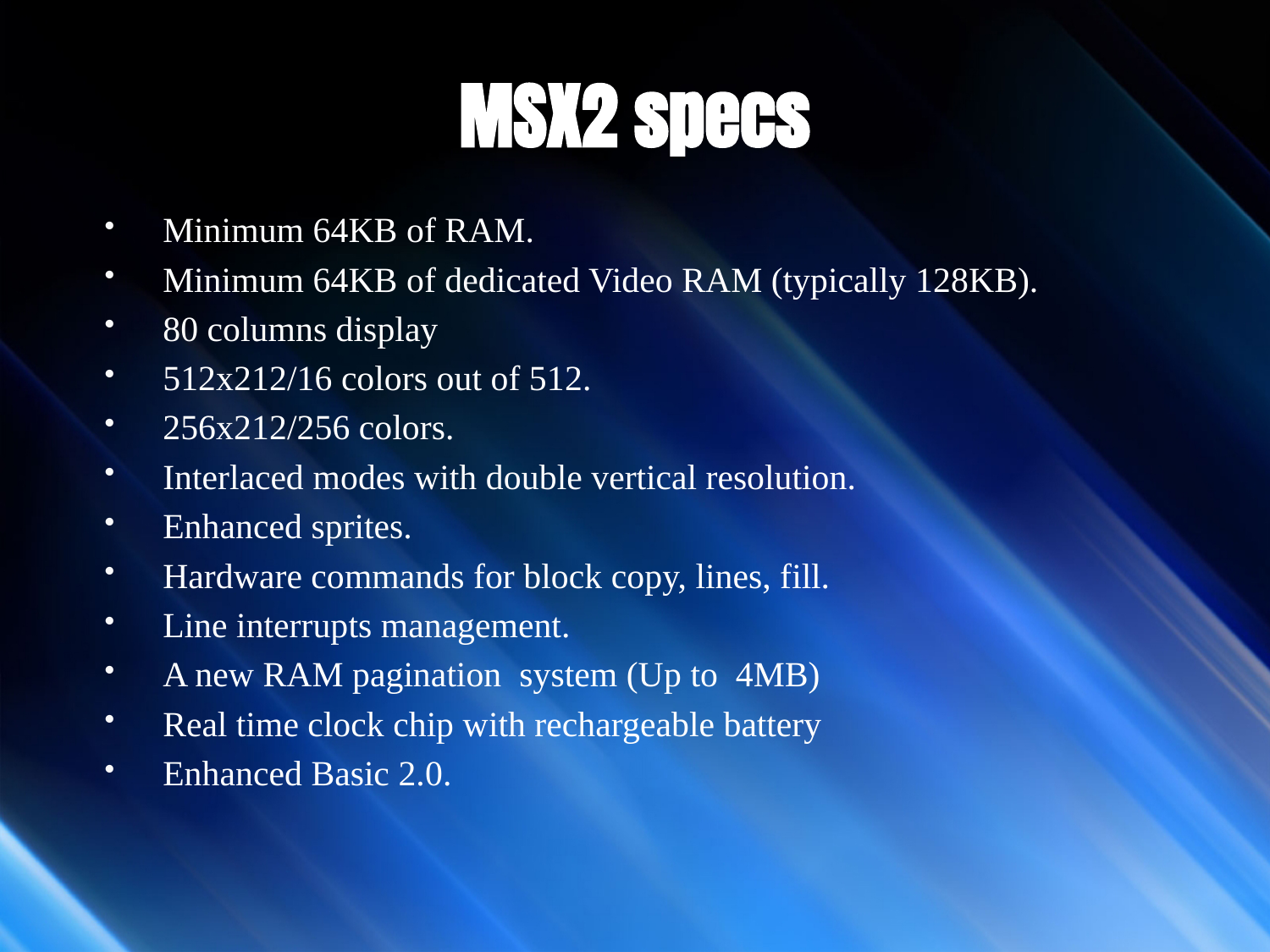

# MSX2 specs
Minimum 64KB of RAM.
Minimum 64KB of dedicated Video RAM (typically 128KB).
80 columns display
512x212/16 colors out of 512.
256x212/256 colors.
Interlaced modes with double vertical resolution.
Enhanced sprites.
Hardware commands for block copy, lines, fill.
Line interrupts management.
A new RAM pagination  system (Up to  4MB)
Real time clock chip with rechargeable battery
Enhanced Basic 2.0.